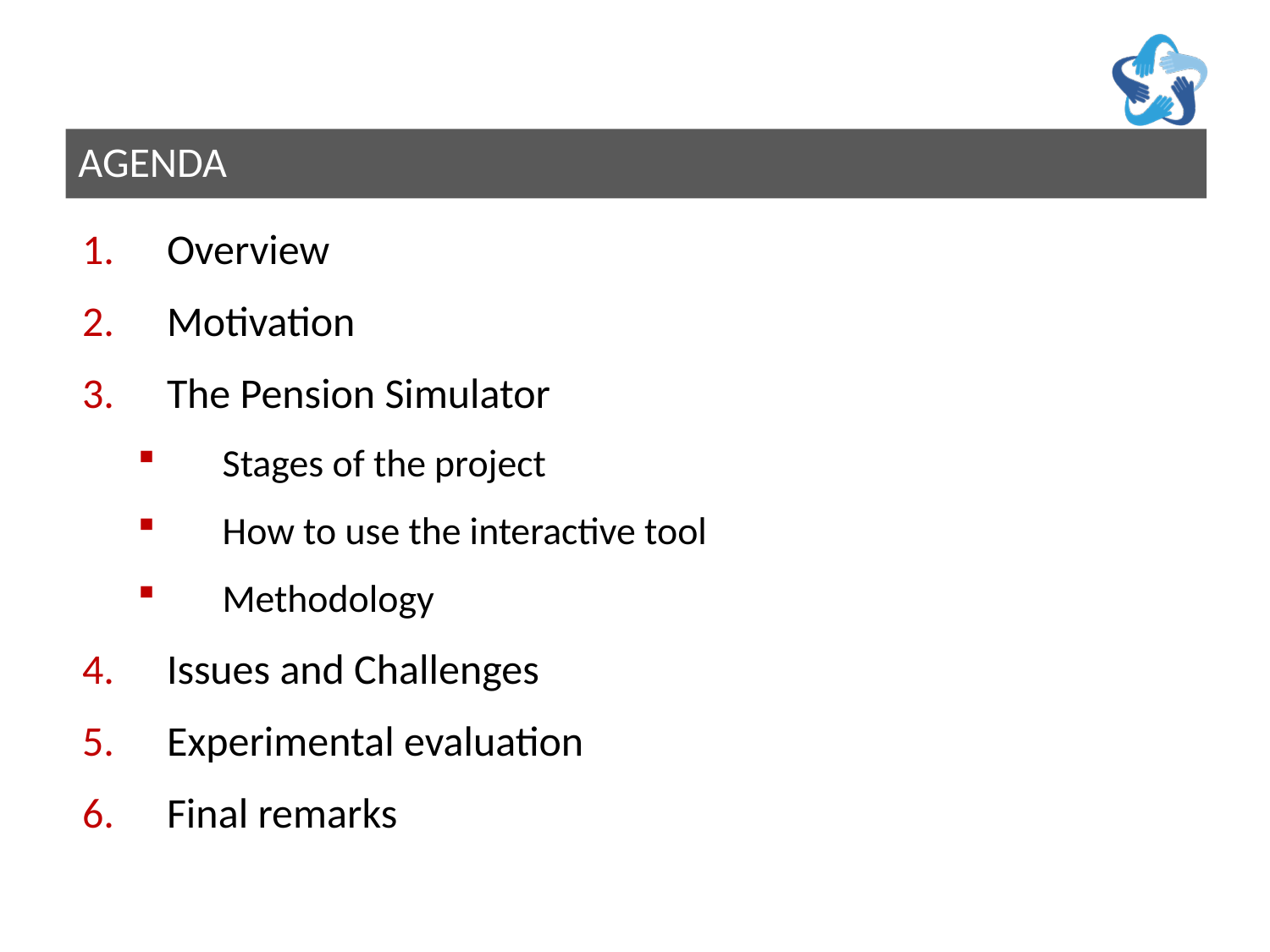

Agenda
Overview
Motivation
The Pension Simulator
Stages of the project
How to use the interactive tool
Methodology
Issues and Challenges
Experimental evaluation
Final remarks